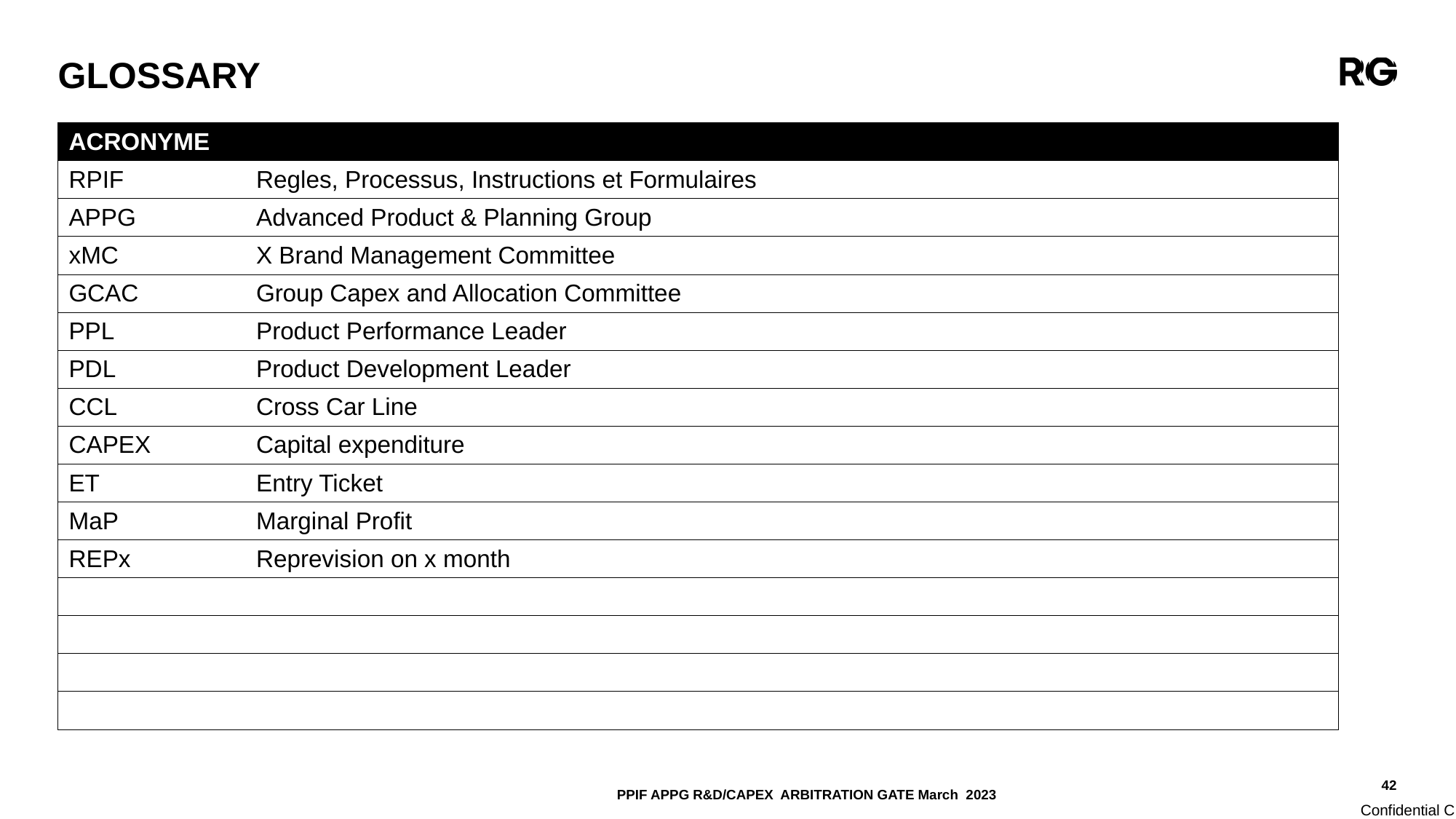

GLOSSARY

| ACRONYME |  |
| --- | --- |
| RPIF | Regles, Processus, Instructions et Formulaires |
| APPG | Advanced Product & Planning Group |
| xMC | X Brand Management Committee |
| GCAC | Group Capex and Allocation Committee |
| PPL | Product Performance Leader |
| PDL | Product Development Leader |
| CCL | Cross Car Line |
| CAPEX | Capital expenditure |
| ET | Entry Ticket |
| MaP | Marginal Profit |
| REPx | Reprevision on x month |
|  |  |
|  |  |
|  |  |
|  |  |
PPIF APPG R&D/CAPEX  ARBITRATION GATE March  2023